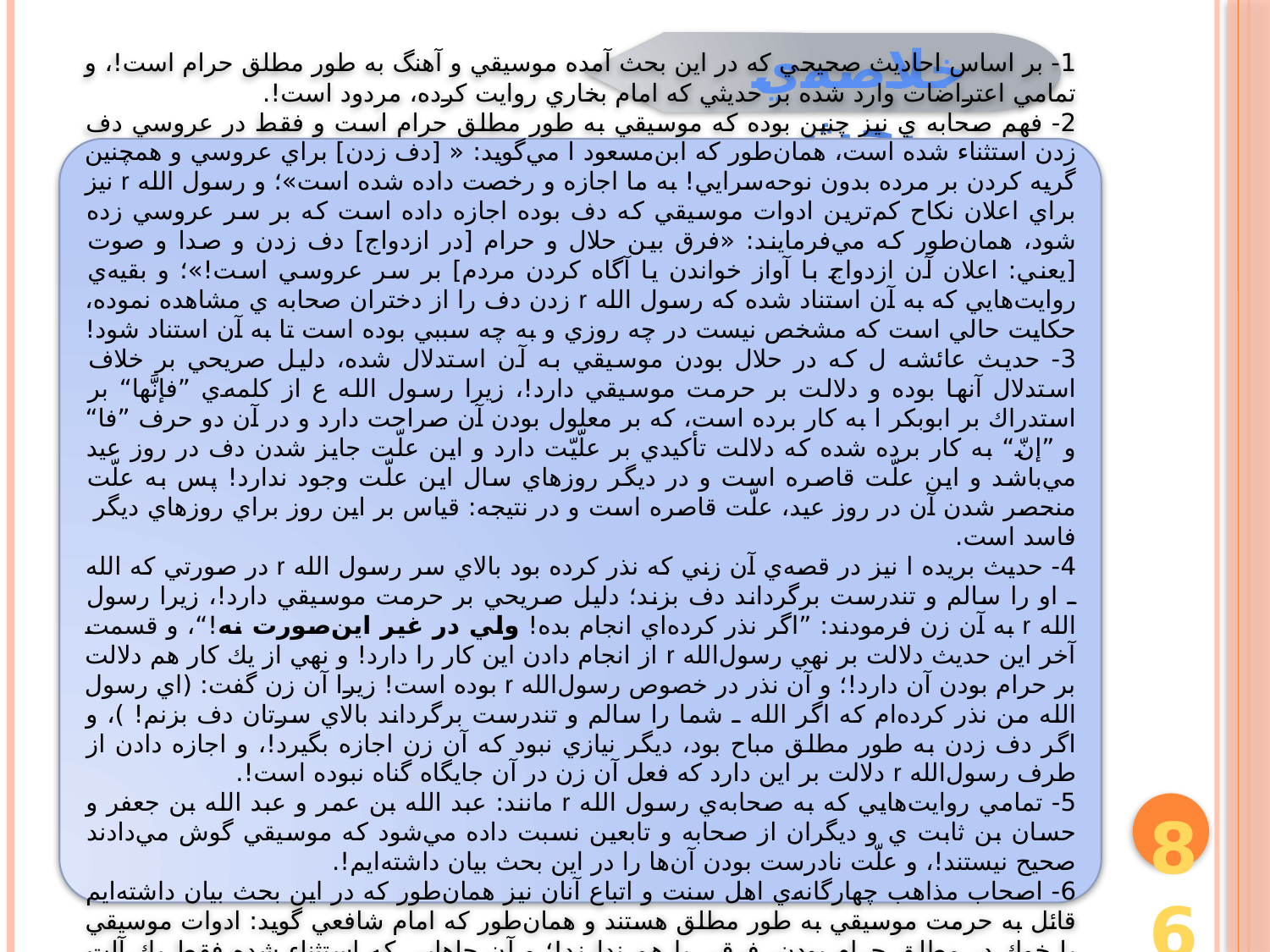

خلاصه‌ي بحث

1- بر اساس احاديث صحيحي كه در اين بحث آمده موسيقي و آهنگ به طور مطلق حرام است!، و تمامي اعتراضات وارد شده بر حديثي كه امام بخاري روايت كرده، مردود است!.
2- فهم صحابه ي نيز چنين بوده كه موسيقي به طور مطلق حرام است و فقط در عروسي دف زدن استثناء شده است، همان‌طور كه ابن‌مسعود ا مي‌گويد: « [دف زدن] براي عروسي و همچنين گريه كردن بر مرده بدون نوحه‌سرايي! به ما اجازه و رخصت داده شده است»؛ و رسول الله r نيز براي اعلان نكاح كم‌ترين ادوات موسيقي كه دف بوده اجازه داده است كه بر سر عروسي زده شود، هما‌ن‌طور كه مي‌فرمايند: «فرق بين حلال و حرام [در ازدواج] دف زدن و صدا و صوت [يعني: اعلان آن ازدواج با آواز خواندن يا آگاه كردن مردم] بر سر عروسي است!»؛ و بقيه‌ي روايت‌هايي كه به آن استناد شده كه رسول الله r زدن دف را از دختران صحابه ي مشاهده نموده، حكايت حالي است كه مشخص نيست در چه روزي و به چه سببي بوده است تا به آن استناد شود!
3- حديث عائشه ل كه در حلال بودن موسيقي به آن استدلال شده، دليل صريحي بر خلاف استدلال آنها بوده و دلالت بر حرمت موسيقي دارد!، زيرا رسول الله ع از كلمه‌ي ”فإنَّها“ بر استدراك بر ابوبكر ا به كار برده است، كه بر معلول بودن آن صراحت دارد و در آن دو حرف ”فا“ و ”إنّ“ به كار برده شده كه دلالت تأكيدي بر علّيّت دارد و اين علّت جايز شدن دف در روز عيد مي‌باشد و اين علّت قاصره است و در ديگر روزهاي سال اين علّت وجود ندارد! پس به علّت منحصر شدن آن در روز عيد، علّت قاصره است و در نتيجه: قياس بر اين روز براي روزهاي ديگر  فاسد است.
4- حديث بريده ا نيز در قصه‌ي آن زني كه نذر كرده بود بالاي سر رسول الله r در صورتي كه الله ـ او را سالم و تندرست برگرداند دف بزند؛ دليل صريحي بر حرمت موسيقي دارد!، زيرا رسول الله r به آن زن فرمودند: ”اگر نذر كرده‌اي انجام بده! ولي در غير اين‌صورت نه!“، و قسمت آخر اين حديث دلالت بر نهي رسول‌الله r از انجام دادن اين كار را دارد! و نهي از يك كار هم دلالت بر حرام بودن آن دارد!؛ و آن نذر در خصوص رسول‌الله r بوده است! زيرا آن زن گفت: (اي رسول الله من نذر كرده‌ام كه اگر الله ـ شما را سالم و تندرست برگرداند بالاي ‌سرتان دف بزنم! )، و اگر دف زدن به طور مطلق مباح بود، ديگر نيازي نبود كه آن زن اجازه بگيرد!، و اجازه دادن از طرف رسول‌الله r دلالت بر اين دارد كه فعل آن زن در آن جايگاه گناه نبوده است!.
5- تمامي روايت‌هايي كه به صحابه‌ي رسول الله r مانند: عبد الله بن عمر و عبد الله بن جعفر و حسان بن ثابت ي و ديگران از صحابه و تابعين نسبت داده مي‌شود كه موسيقي گوش مي‌دادند صحيح نيستند!، و علّت نادرست بودن آن‌ها را در اين بحث بيان داشته‌ايم!.
6- اصحاب مذاهب چهارگانه‌ي اهل سنت و اتباع آنان نيز همان‌طور كه در اين بحث بيان داشته‌ايم قائل به حرمت موسيقي به طور مطلق هستند و همان‌طور كه امام شافعي گويد: ادوات موسيقي با خوك در مطلق حرام بودن، فرقي با هم ندارند!؛ و آن جاهايي كه استثناء شده فقط يك آلت موسيقي و آن هم دف است!. والله تعالي أعلم!.
86